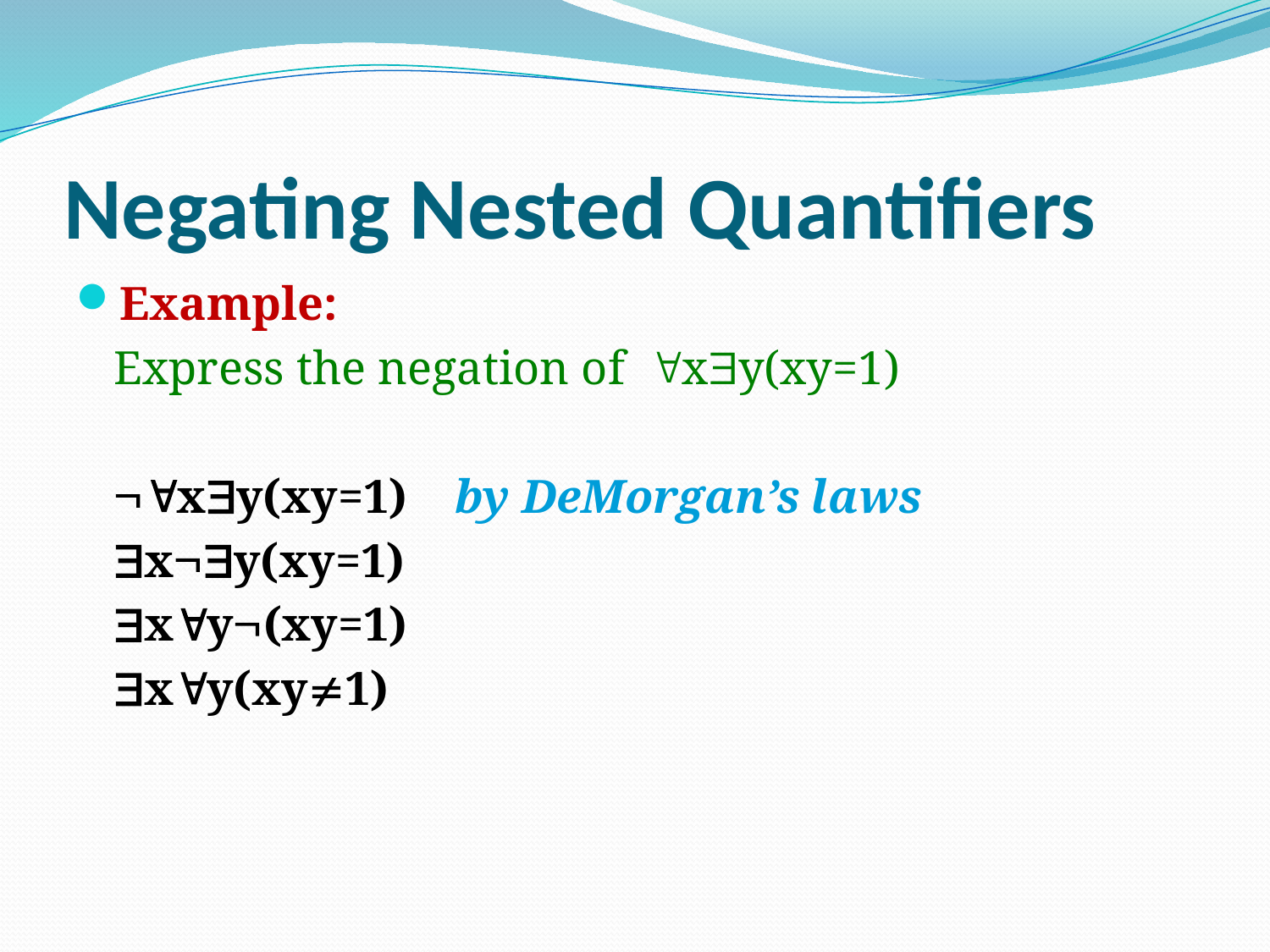

# Negating Nested Quantifiers
Example:
	Express the negation of  ∀x∃y(xy=1)

	¬∀x∃y(xy=1)    by DeMorgan’s laws
	∃x¬∃y(xy=1)
	∃x∀y¬(xy=1)
	∃x∀y(xy≠1)